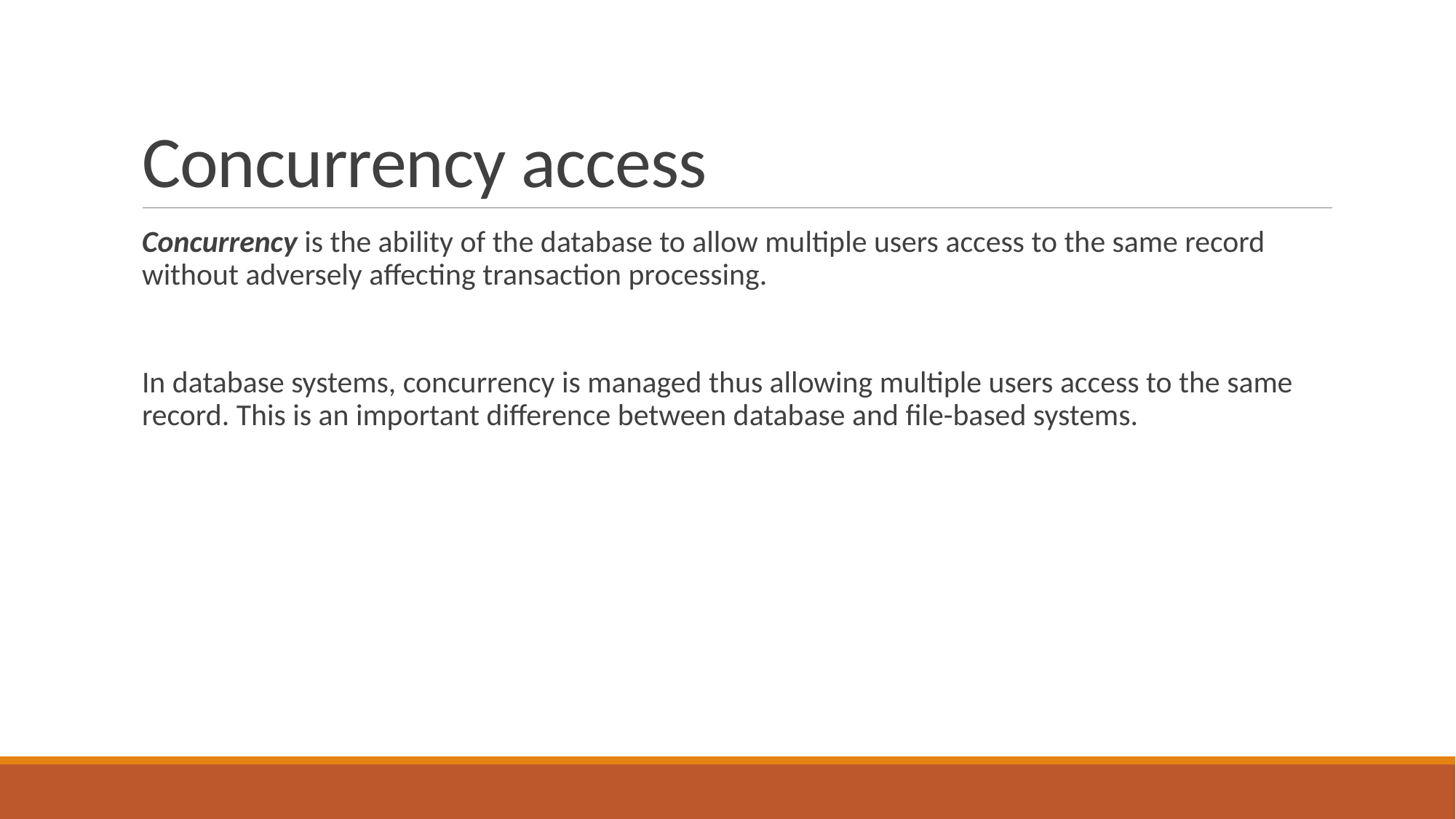

# Concurrency access
Concurrency is the ability of the database to allow multiple users access to the same record without adversely affecting transaction processing.

In database systems, concurrency is managed thus allowing multiple users access to the same record. This is an important difference between database and file-based systems.